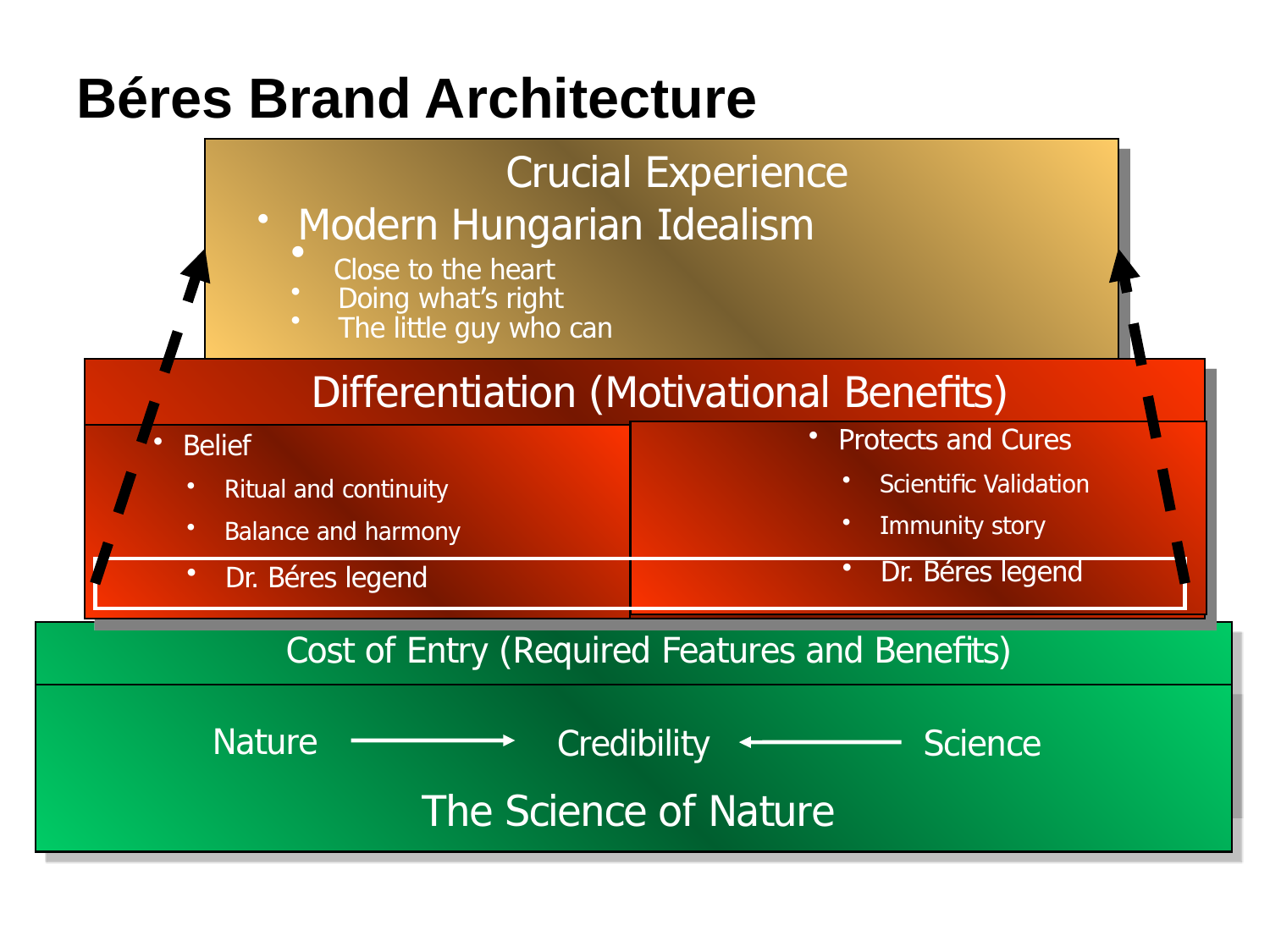

# Béres Brand Architecture
Crucial Experience

 Modern Hungarian Idealism
 Close to the heart
  Doing what’s right
  The little guy who can
Differentiation (Motivational Benefits)

Protects and Cures
 Scientific Validation
 Immunity story
 Dr. Béres legend
Belief
 Ritual and continuity
 Balance and harmony
 Dr. Béres legend

Cost of Entry (Required Features and Benefits)

Nature
Credibility
Science

The Science of Nature